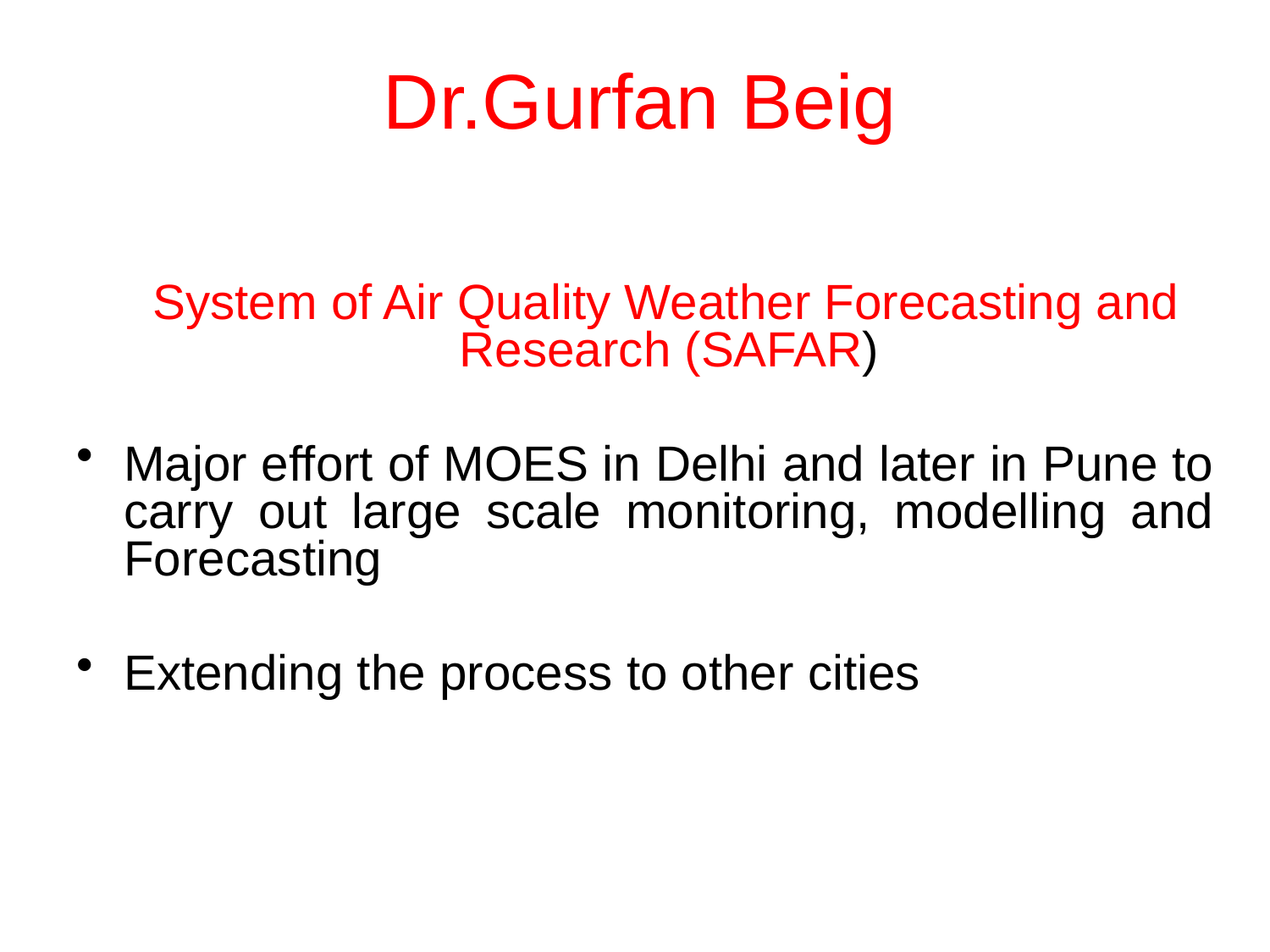

# Dr.Gurfan Beig
   System of Air Quality Weather Forecasting and Research (SAFAR)

Major effort of MOES in Delhi and later in Pune to carry out large scale monitoring, modelling and Forecasting

Extending the process to other cities